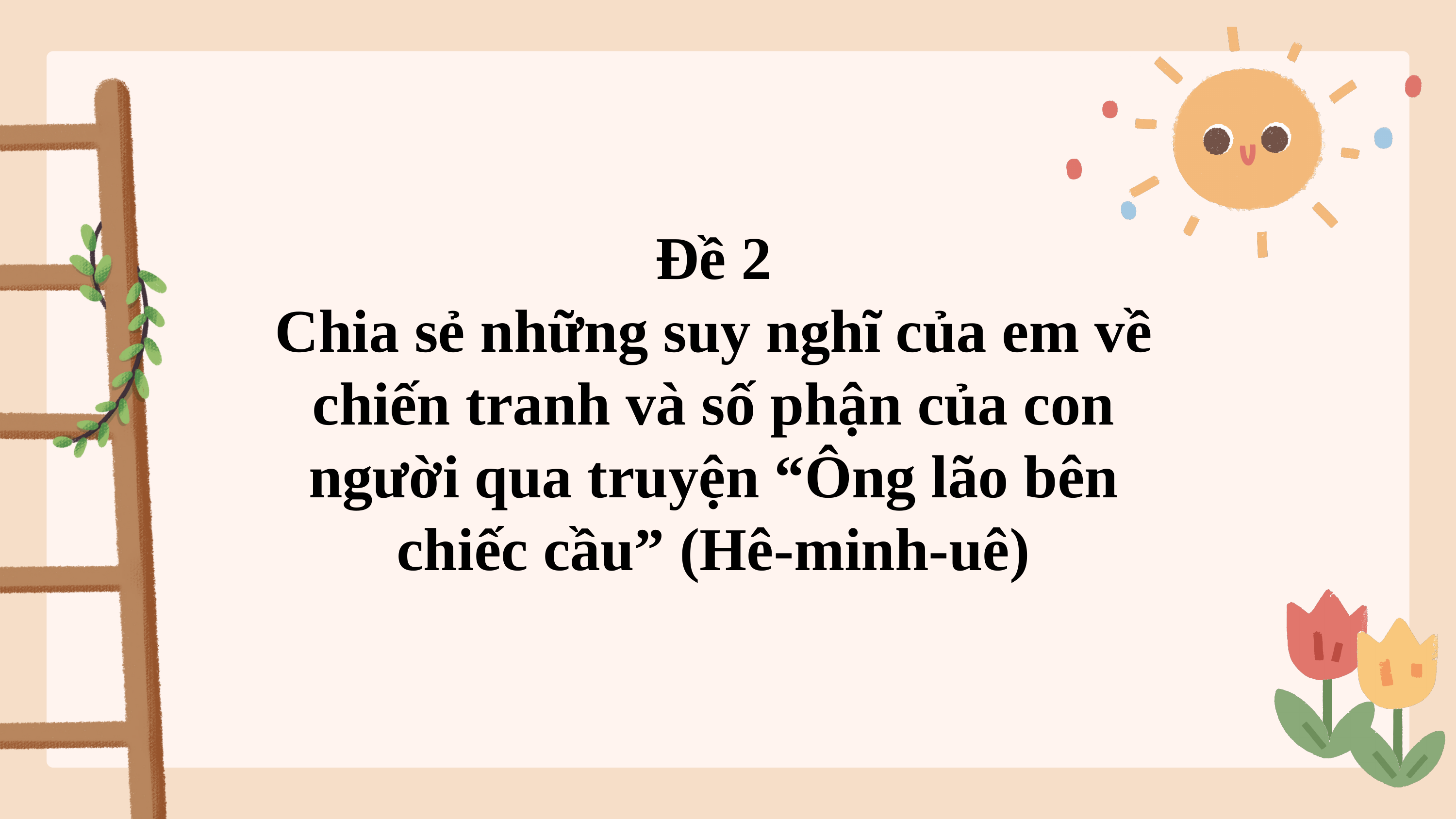

Đề 2
Chia sẻ những suy nghĩ của em về chiến tranh và số phận của con người qua truyện “Ông lão bên chiếc cầu” (Hê-minh-uê)